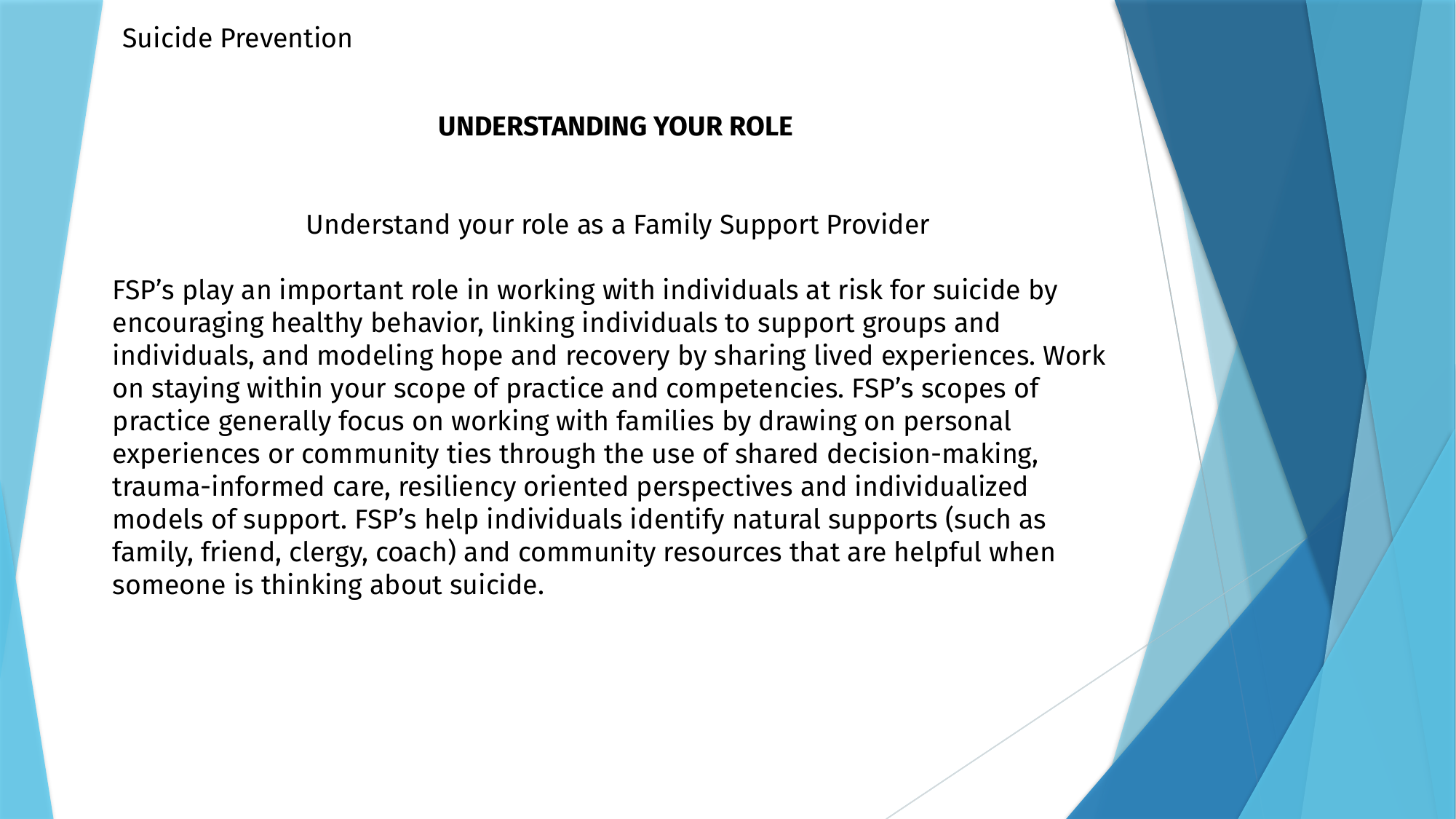

Suicide Prevention
UNDERSTANDING YOUR ROLE
Understand your role as a Family Support Provider

FSP’s play an important role in working with individuals at risk for suicide by encouraging healthy behavior, linking individuals to support groups and individuals, and modeling hope and recovery by sharing lived experiences. Work on staying within your scope of practice and competencies. FSP’s scopes of practice generally focus on working with families by drawing on personal experiences or community ties through the use of shared decision-making, trauma-informed care, resiliency oriented perspectives and individualized models of support. FSP’s help individuals identify natural supports (such as family, friend, clergy, coach) and community resources that are helpful when someone is thinking about suicide.